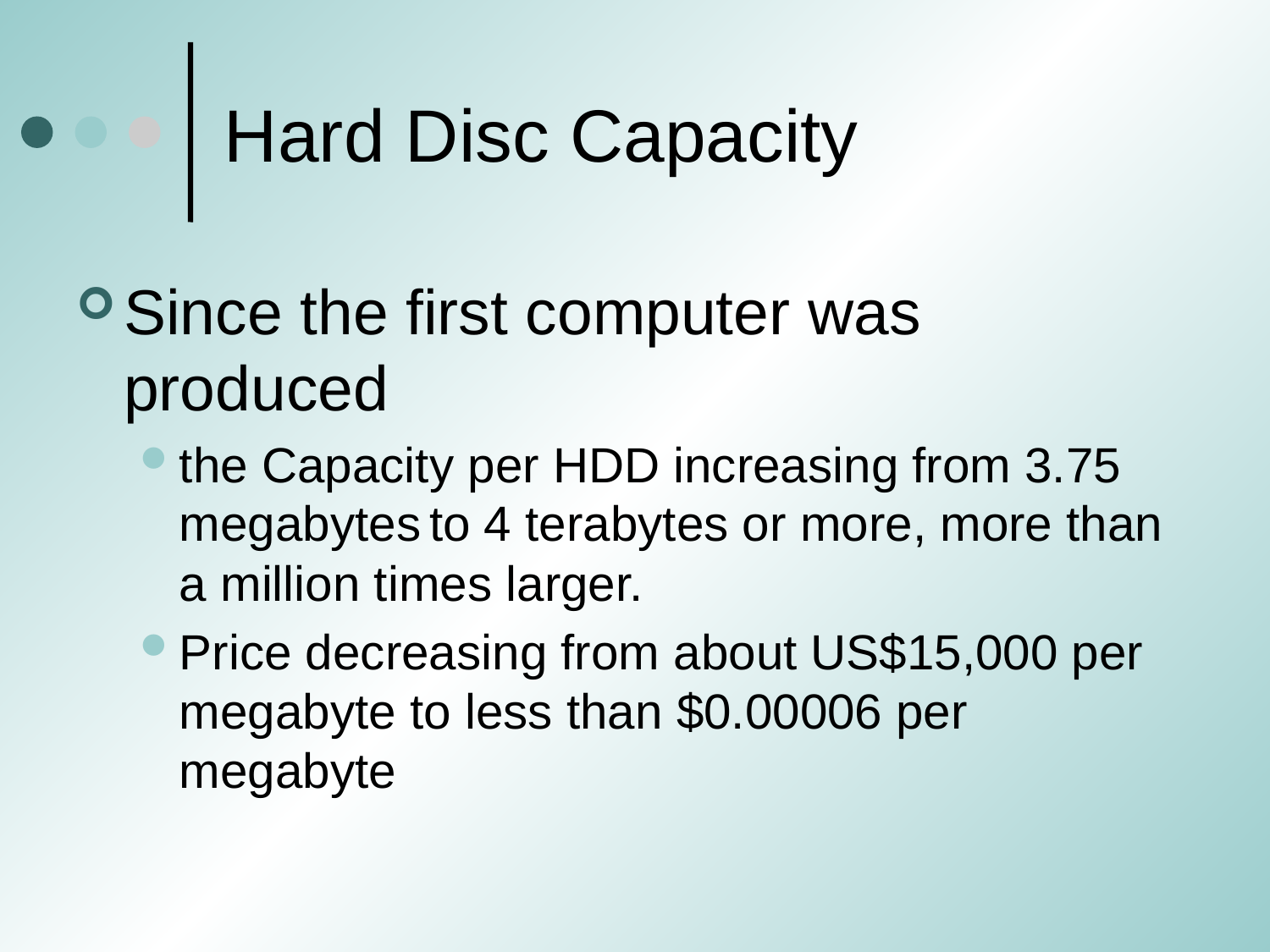

# Hard Disc Capacity
Since the first computer was produced
the Capacity per HDD increasing from 3.75 megabytes to 4 terabytes or more, more than a million times larger.
Price decreasing from about US$15,000 per megabyte to less than $0.00006 per megabyte